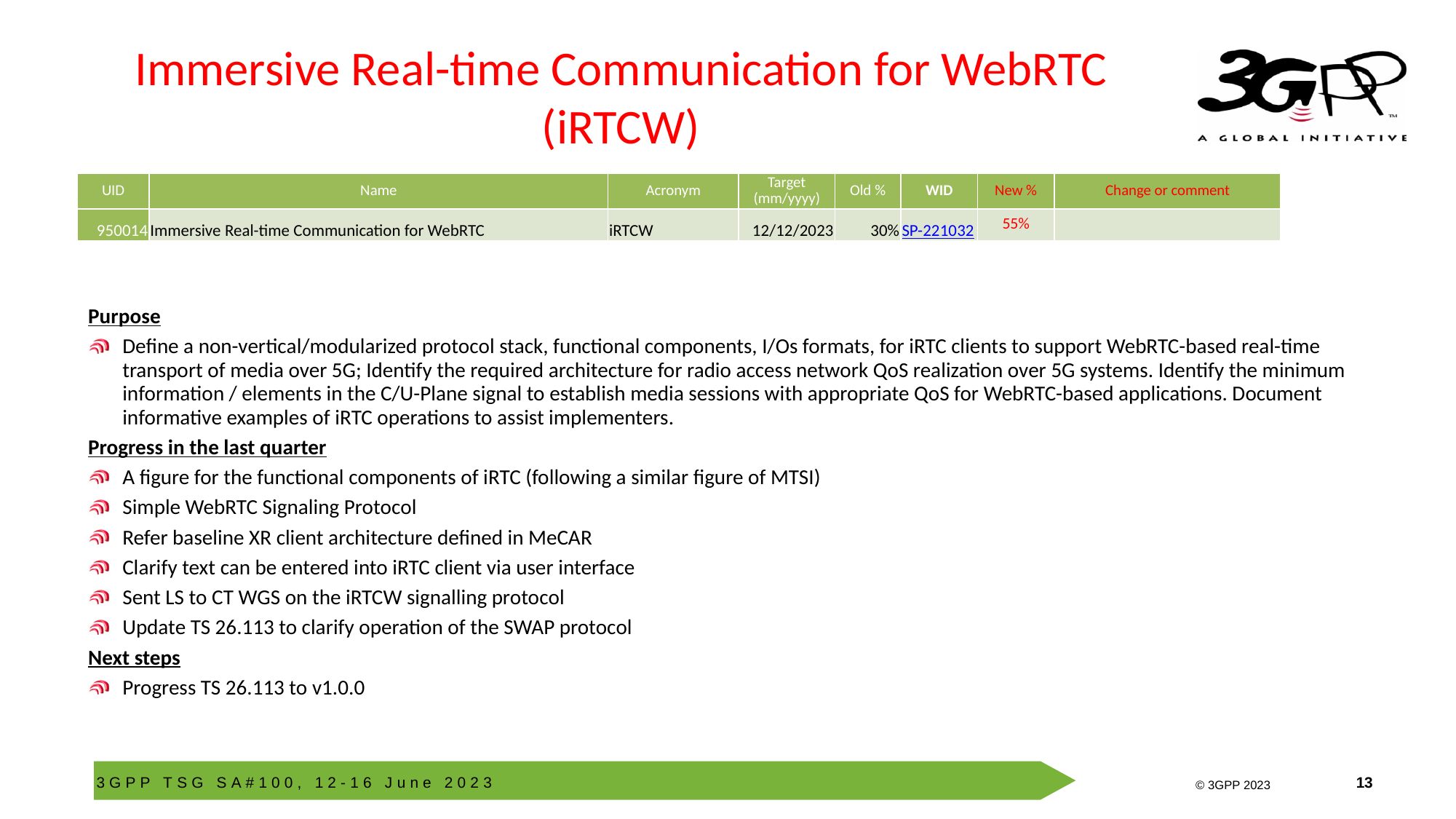

# Immersive Real-time Communication for WebRTC (iRTCW)
| UID | Name | Acronym | Target (mm/yyyy) | Old % | WID | New % | Change or comment |
| --- | --- | --- | --- | --- | --- | --- | --- |
| 950014 | Immersive Real-time Communication for WebRTC | iRTCW | 12/12/2023 | 30% | SP-221032 | 55% |  |
Purpose
Define a non-vertical/modularized protocol stack, functional components, I/Os formats, for iRTC clients to support WebRTC-based real-time transport of media over 5G; Identify the required architecture for radio access network QoS realization over 5G systems. Identify the minimum information / elements in the C/U-Plane signal to establish media sessions with appropriate QoS for WebRTC-based applications. Document informative examples of iRTC operations to assist implementers.
Progress in the last quarter
A figure for the functional components of iRTC (following a similar figure of MTSI)
Simple WebRTC Signaling Protocol
Refer baseline XR client architecture defined in MeCAR
Clarify text can be entered into iRTC client via user interface
Sent LS to CT WGS on the iRTCW signalling protocol
Update TS 26.113 to clarify operation of the SWAP protocol
Next steps
Progress TS 26.113 to v1.0.0